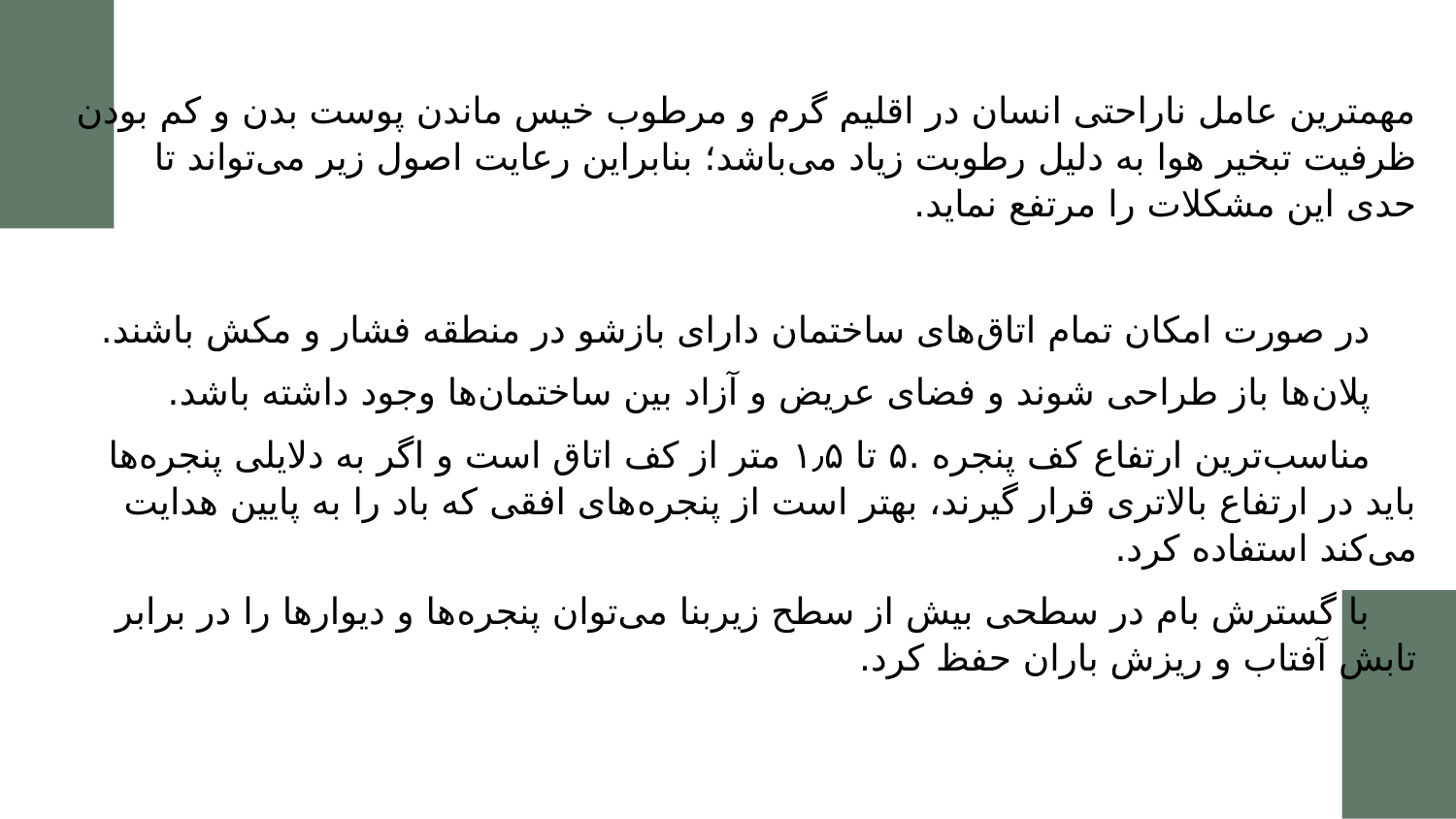

مهمترین عامل ناراحتی انسان در اقلیم گرم و مرطوب خیس ماندن پوست بدن و کم بودن ظرفیت تبخیر هوا به دلیل رطوبت زیاد می‌باشد؛ بنابراین رعایت اصول زیر می‌تواند تا حدی این مشکلات را مرتفع نماید.

    در صورت امکان تمام اتاق‌های ساختمان دارای بازشو در منطقه فشار و مکش باشند.
    پلان‌ها باز طراحی شوند و فضای عریض و آزاد بین ساختمان‌ها وجود داشته باشد.
    مناسب‌ترین ارتفاع کف پنجره .۵ تا ۱٫۵ متر از کف اتاق است و اگر به دلایلی پنجره‌ها باید در ارتفاع بالاتری قرار گیرند، بهتر است از پنجره‌های افقی که باد را به پایین هدایت می‌کند استفاده کرد.
    با گسترش بام در سطحی بیش از سطح زیربنا می‌توان پنجره‌ها و دیوارها را در برابر تابش آفتاب و ریزش باران حفظ کرد.